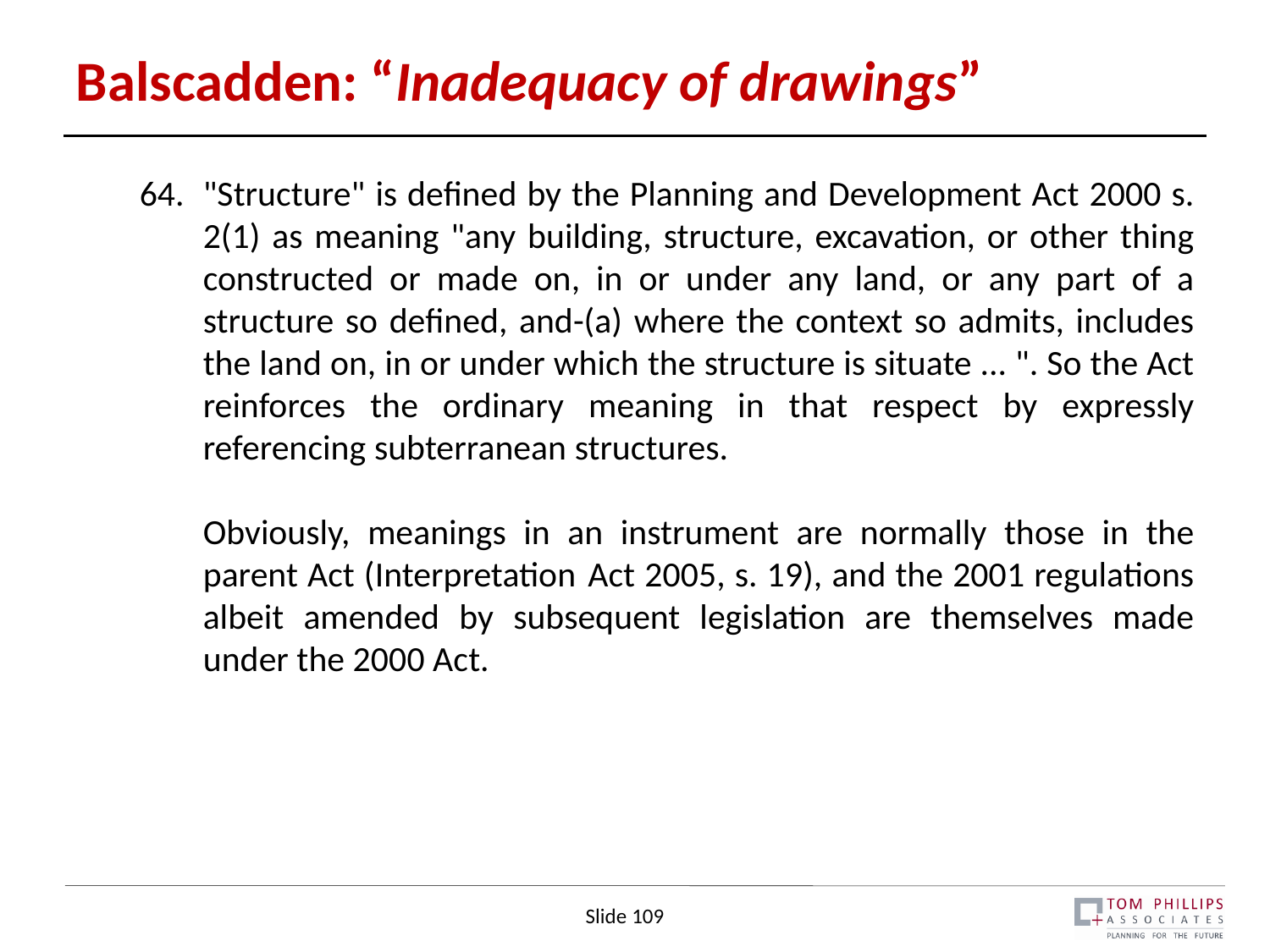

# Balscadden: “Inadequacy of drawings”
"Structure" is defined by the Planning and Development Act 2000 s. 2(1) as meaning "any building, structure, excavation, or other thing constructed or made on, in or under any land, or any part of a structure so defined, and-(a) where the context so admits, includes the land on, in or under which the structure is situate ... ". So the Act reinforces the ordinary meaning in that respect by expressly referencing subterranean structures.

	Obviously, meanings in an instrument are normally those in the 	parent Act (Interpretation 	Act 2005, s. 19), and the 2001 regulations 	albeit amended by subsequent legislation are themselves made 	under the 2000 Act.